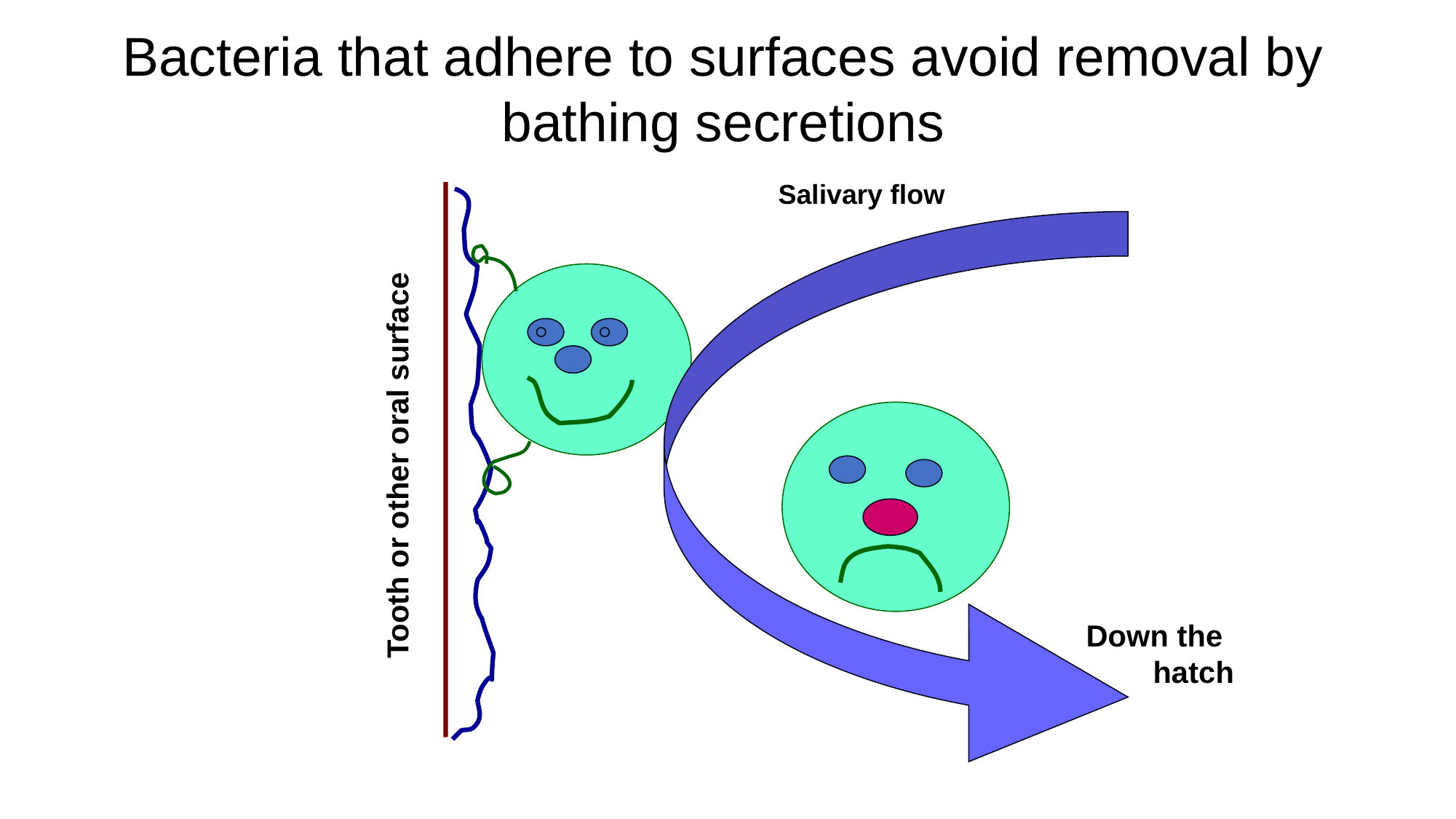

Bacteria that adhere to surfaces avoid removal by bathing secretions
Salivary flow

Tooth or other oral surface

Down the
        hatch